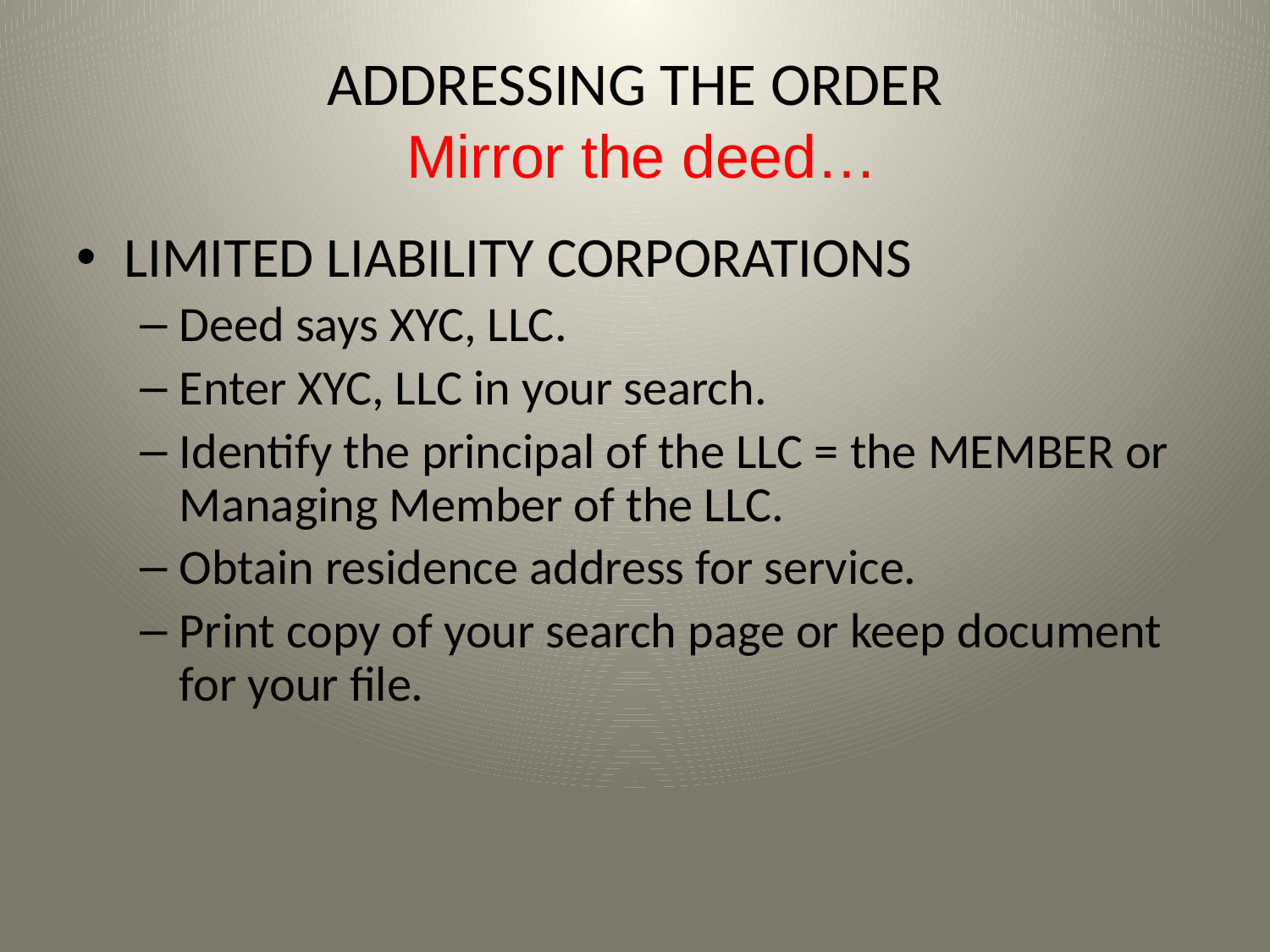

# ADDRESSING THE ORDER Mirror the deed…
LIMITED LIABILITY CORPORATIONS
Deed says XYC, LLC.
Enter XYC, LLC in your search.
Identify the principal of the LLC = the MEMBER or Managing Member of the LLC.
Obtain residence address for service.
Print copy of your search page or keep document for your file.